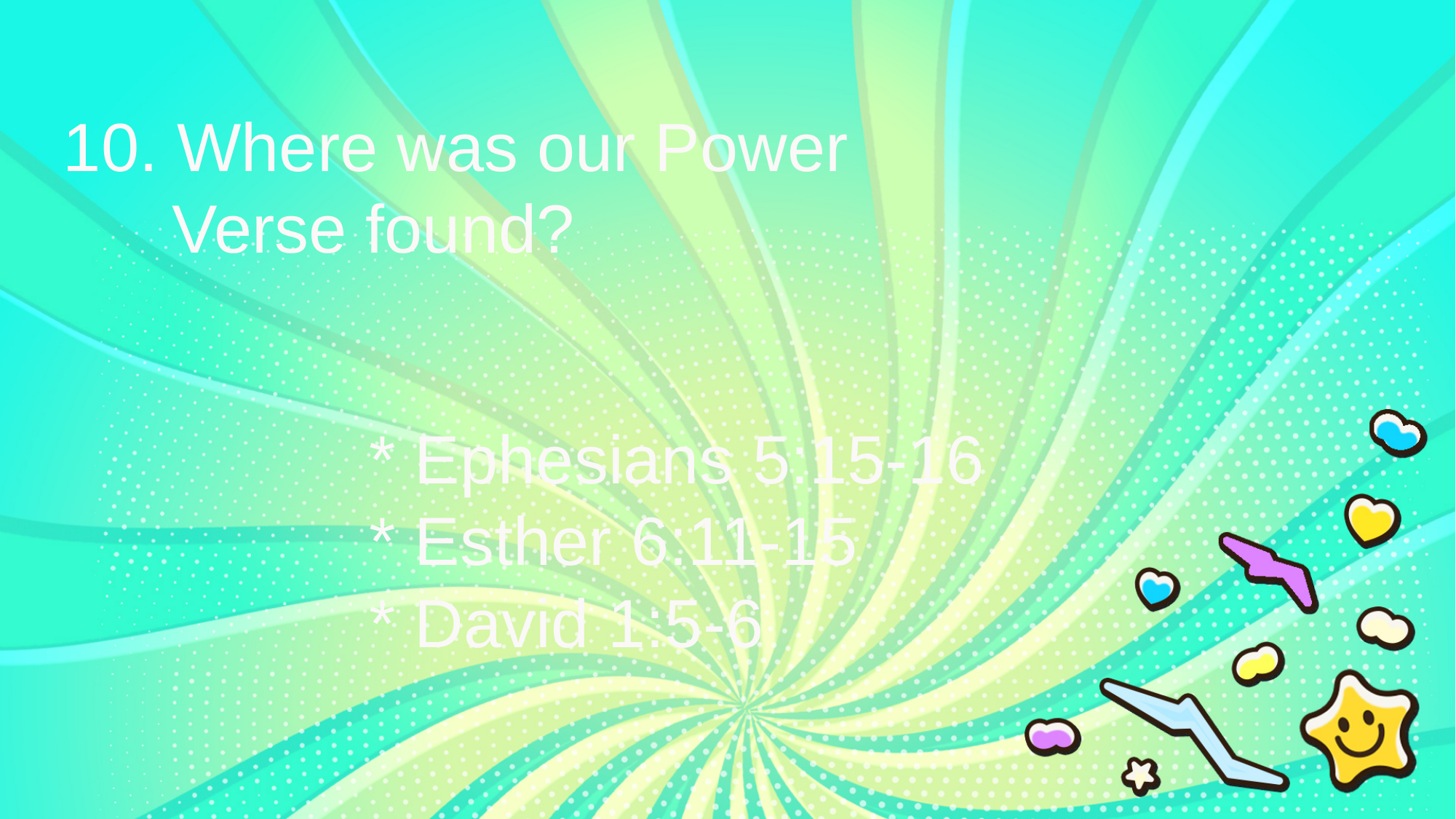

10. Where was our Power
	Verse found?
* Ephesians 5:15-16
* Esther 6:11-15
* David 1:5-6